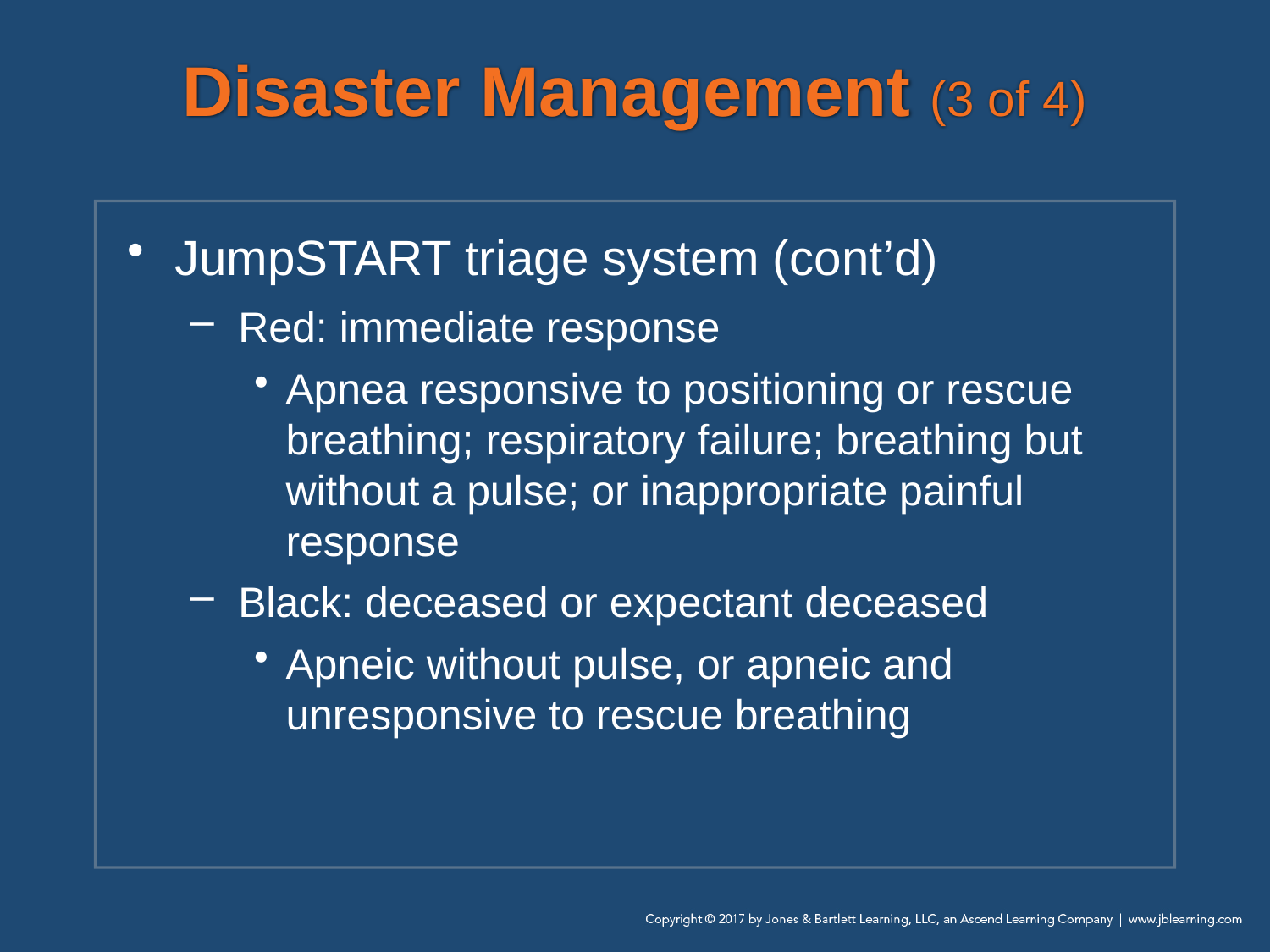

# Disaster Management (3 of 4)
JumpSTART triage system (cont’d)
Red: immediate response
Apnea responsive to positioning or rescue breathing; respiratory failure; breathing but without a pulse; or inappropriate painful response
Black: deceased or expectant deceased
Apneic without pulse, or apneic and unresponsive to rescue breathing